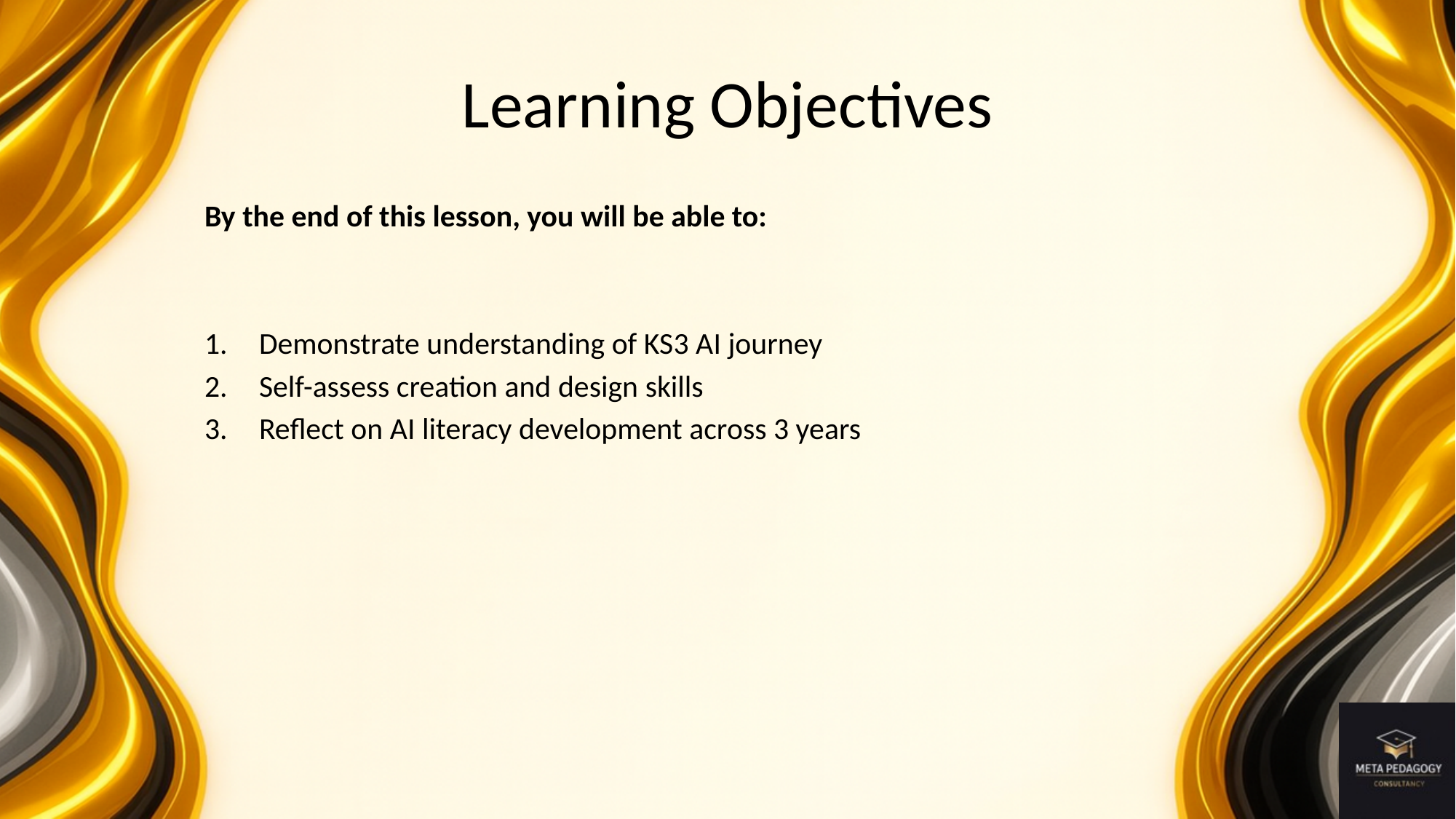

# Learning Objectives
By the end of this lesson, you will be able to:

Demonstrate understanding of KS3 AI journey
Self-assess creation and design skills
Reflect on AI literacy development across 3 years